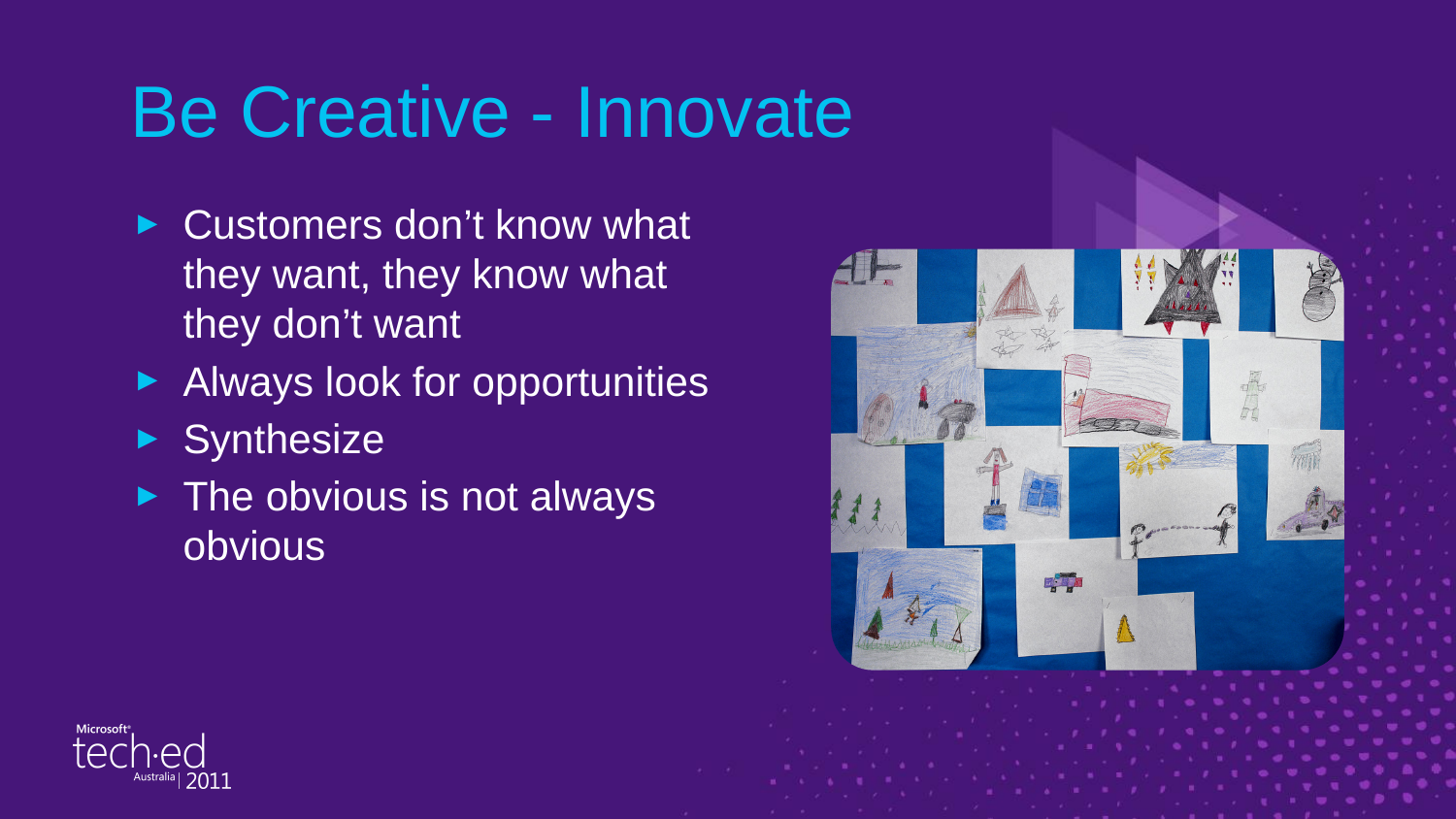

# Be Creative - Innovate
Customers don’t know what they want, they know what they don’t want
Always look for opportunities
Synthesize
The obvious is not always obvious